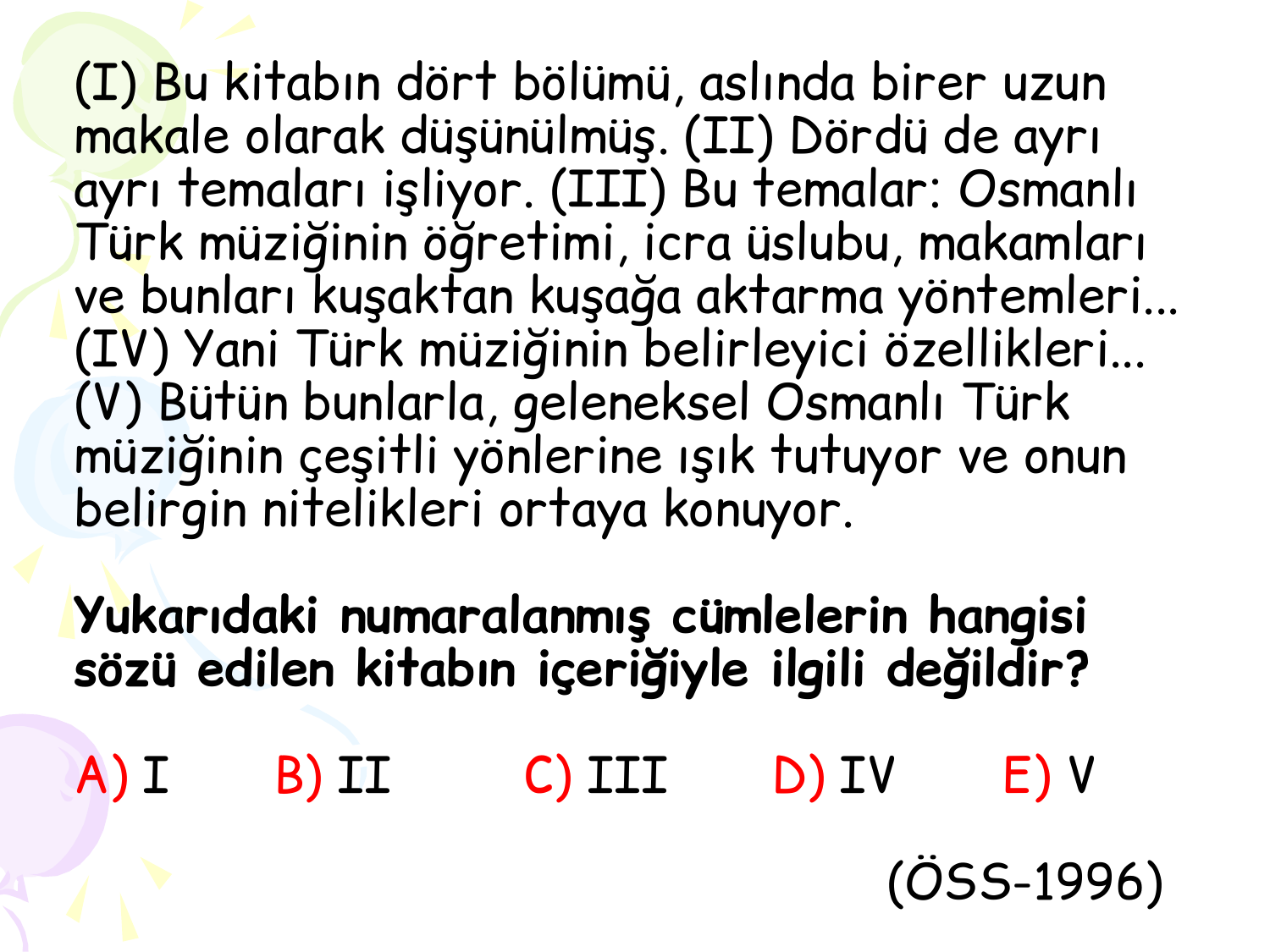

# (I) Bu kitabın dört bölümü, aslında birer uzun makale olarak düşünülmüş. (II) Dördü de ayrı ayrı temaları işliyor. (III) Bu temalar: Osmanlı Türk müziğinin öğretimi, icra üslubu, makamları ve bunları kuşaktan kuşağa aktarma yöntemleri... (IV) Yani Türk müziğinin belirleyici özellikleri... (V) Bütün bunlarla, geleneksel Osmanlı Türk müziğinin çeşitli yönlerine ışık tutuyor ve onun belirgin nitelikleri ortaya konuyor. Yukarıdaki numaralanmış cümlelerin hangisi sözü edilen kitabın içeriğiyle ilgili değildir? A) I       B) II         C) III       D) IV       E) V (ÖSS-1996)